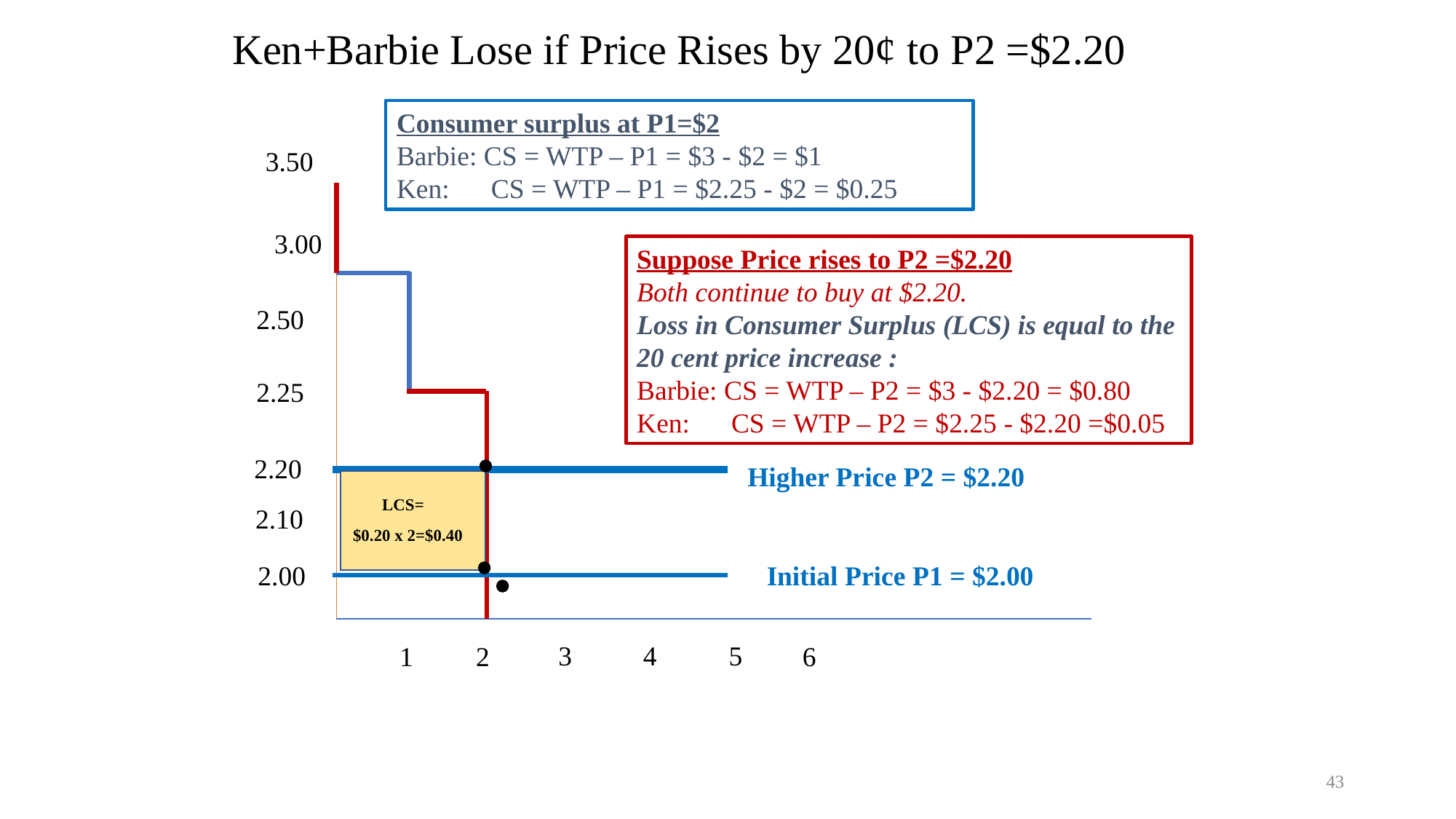

# Ken+Barbie Lose if Price Rises by 20¢ to P2 =$2.20
Consumer surplus at P1=$2
Barbie: CS = WTP – P1 = $3 - $2 = $1
Ken:      CS = WTP – P1 = $2.25 - $2 = $0.25

3.50
3.00
Suppose Price rises to P2 =$2.20
Both continue to buy at $2.20.
Loss in Consumer Surplus (LCS) is equal to the 20 cent price increase :
Barbie: CS = WTP – P2 = $3 - $2.20 = $0.80
Ken:      CS = WTP – P2 = $2.25 - $2.20 =$0.05
2.50
2.25
2.20
Higher Price P2 = $2.20

       LCS=
$0.20 x 2=$0.40
2.10
2.00
Initial Price P1 = $2.00

3
4
5
1
2
6
43